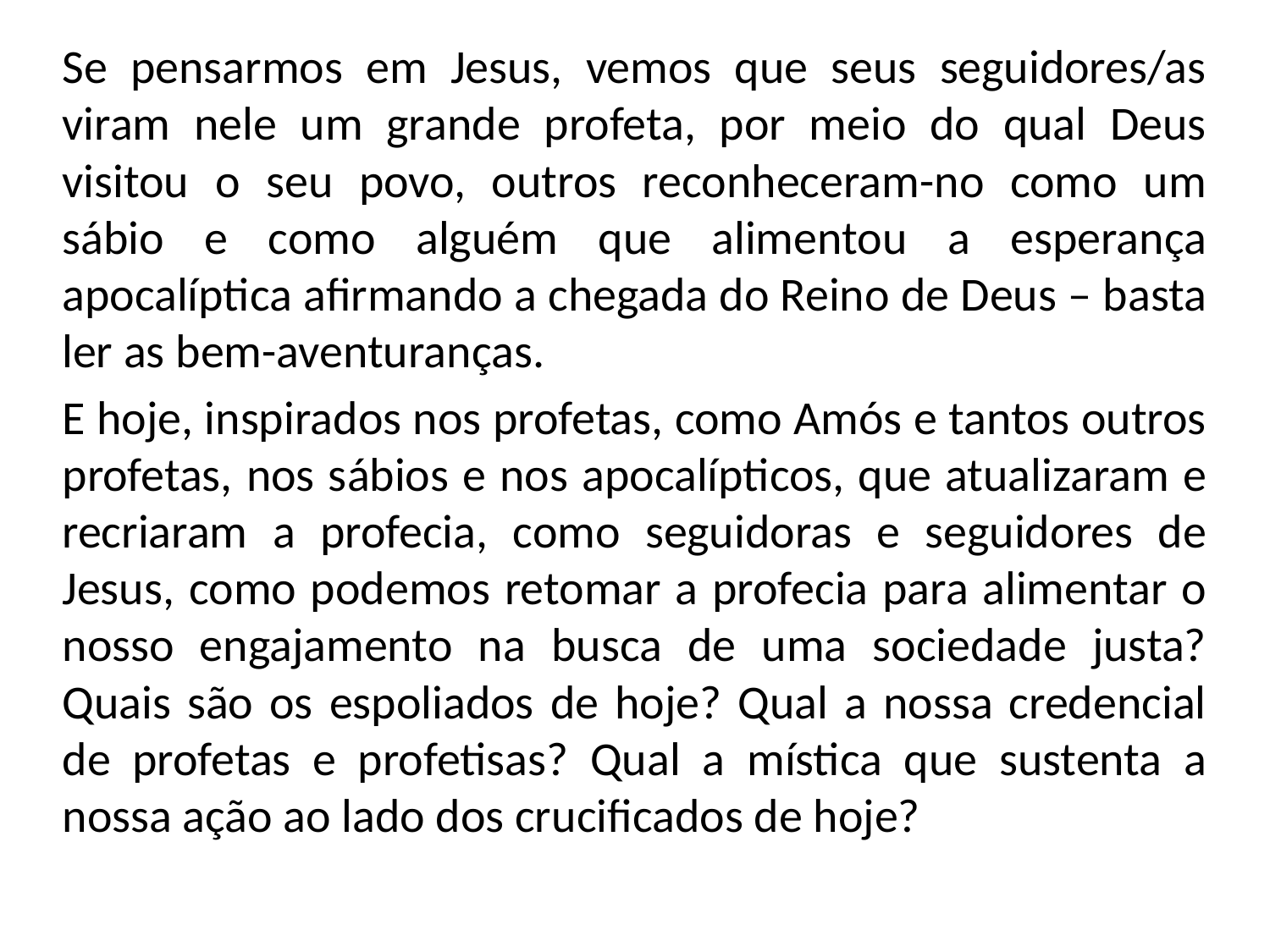

Se pensarmos em Jesus, vemos que seus seguidores/as viram nele um grande profeta, por meio do qual Deus visitou o seu povo, outros reconheceram-no como um sábio e como alguém que alimentou a esperança apocalíptica afirmando a chegada do Reino de Deus – basta ler as bem-aventuranças.
E hoje, inspirados nos profetas, como Amós e tantos outros profetas, nos sábios e nos apocalípticos, que atualizaram e recriaram a profecia, como seguidoras e seguidores de Jesus, como podemos retomar a profecia para alimentar o nosso engajamento na busca de uma sociedade justa? Quais são os espoliados de hoje? Qual a nossa credencial de profetas e profetisas? Qual a mística que sustenta a nossa ação ao lado dos crucificados de hoje?